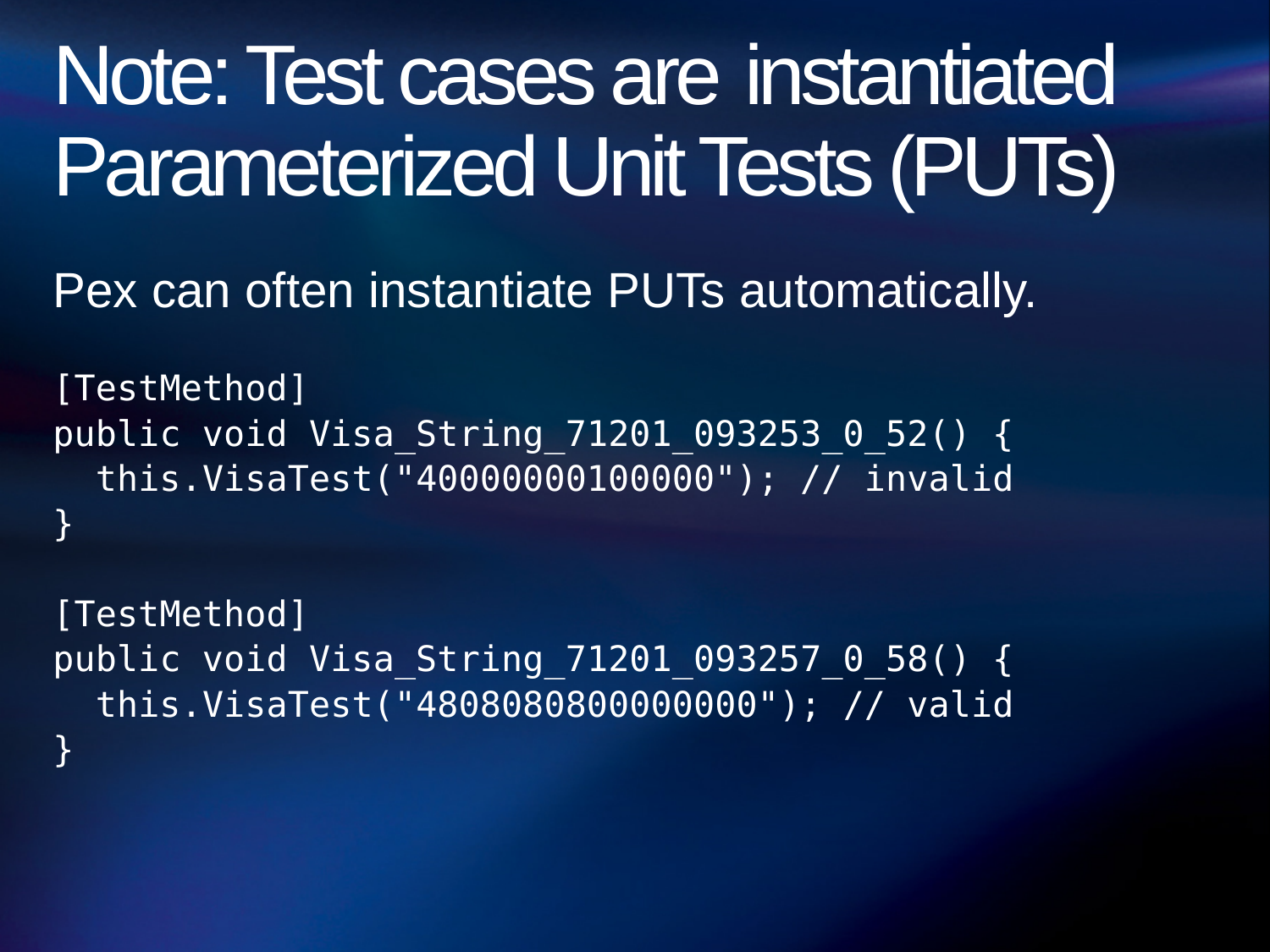

# Note: Test cases are instantiated Parameterized Unit Tests (PUTs)

Pex can often instantiate PUTs automatically.

[TestMethod]
public void Visa_String_71201_093253_0_52() {
  this.VisaTest("40000000100000"); // invalid
}

[TestMethod]
public void Visa_String_71201_093257_0_58() {
  this.VisaTest("4808080800000000"); // valid
}